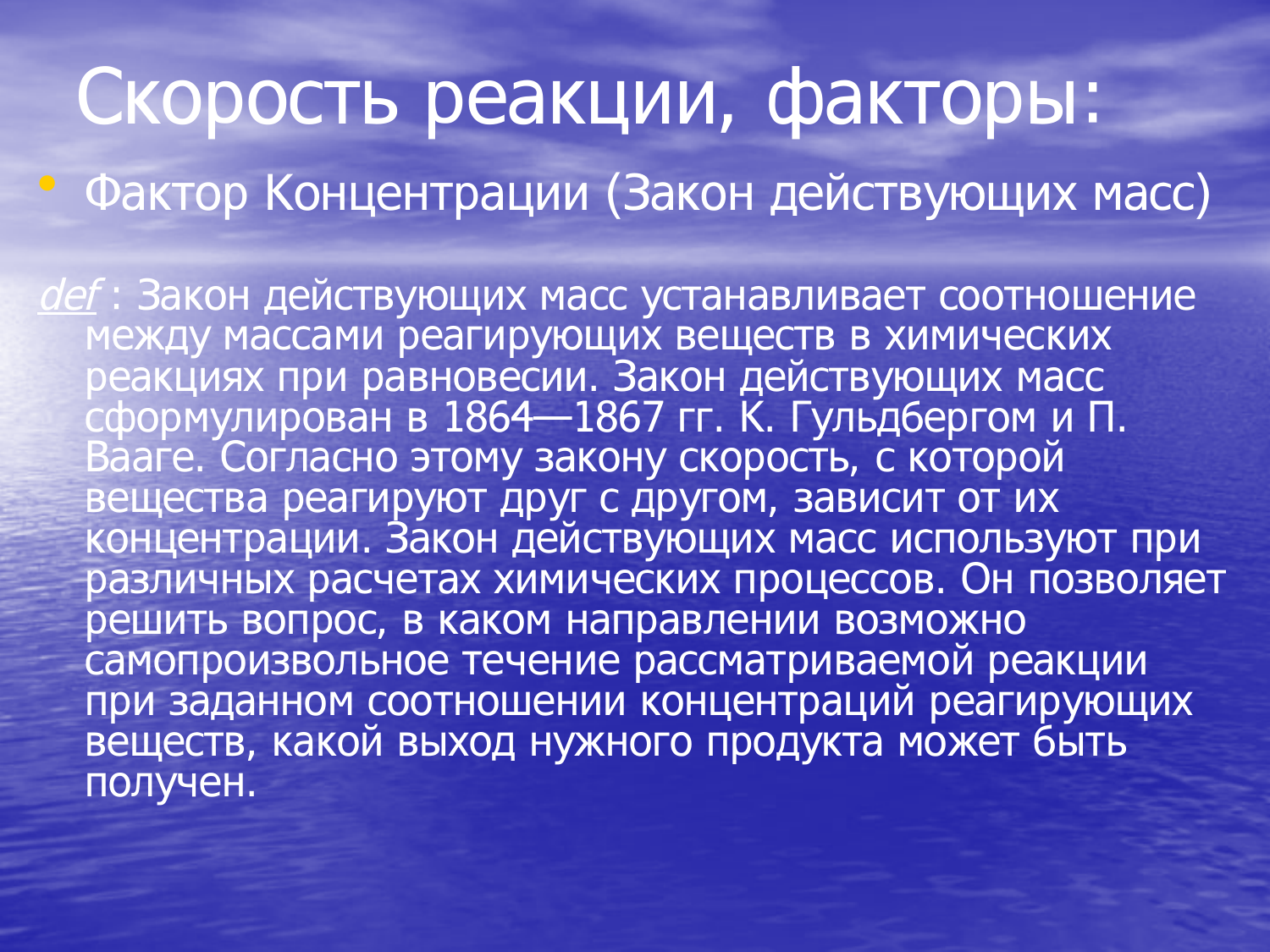

# Скорость реакции, факторы:
Фактор Концентрации (Закон действующих масс)

def : Закон действующих масс устанавливает соотношение между массами реагирующих веществ в химических реакциях при равновесии. Закон действующих масс сформулирован в 1864—1867 гг. К. Гульдбергом и П. Вааге. Согласно этому закону скорость, с которой вещества реагируют друг с другом, зависит от их концентрации. Закон действующих масс используют при различных расчетах химических процессов. Он позволяет решить вопрос, в каком направлении возможно самопроизвольное течение рассматриваемой реакции при заданном соотношении концентраций реагирующих веществ, какой выход нужного продукта может быть получен.